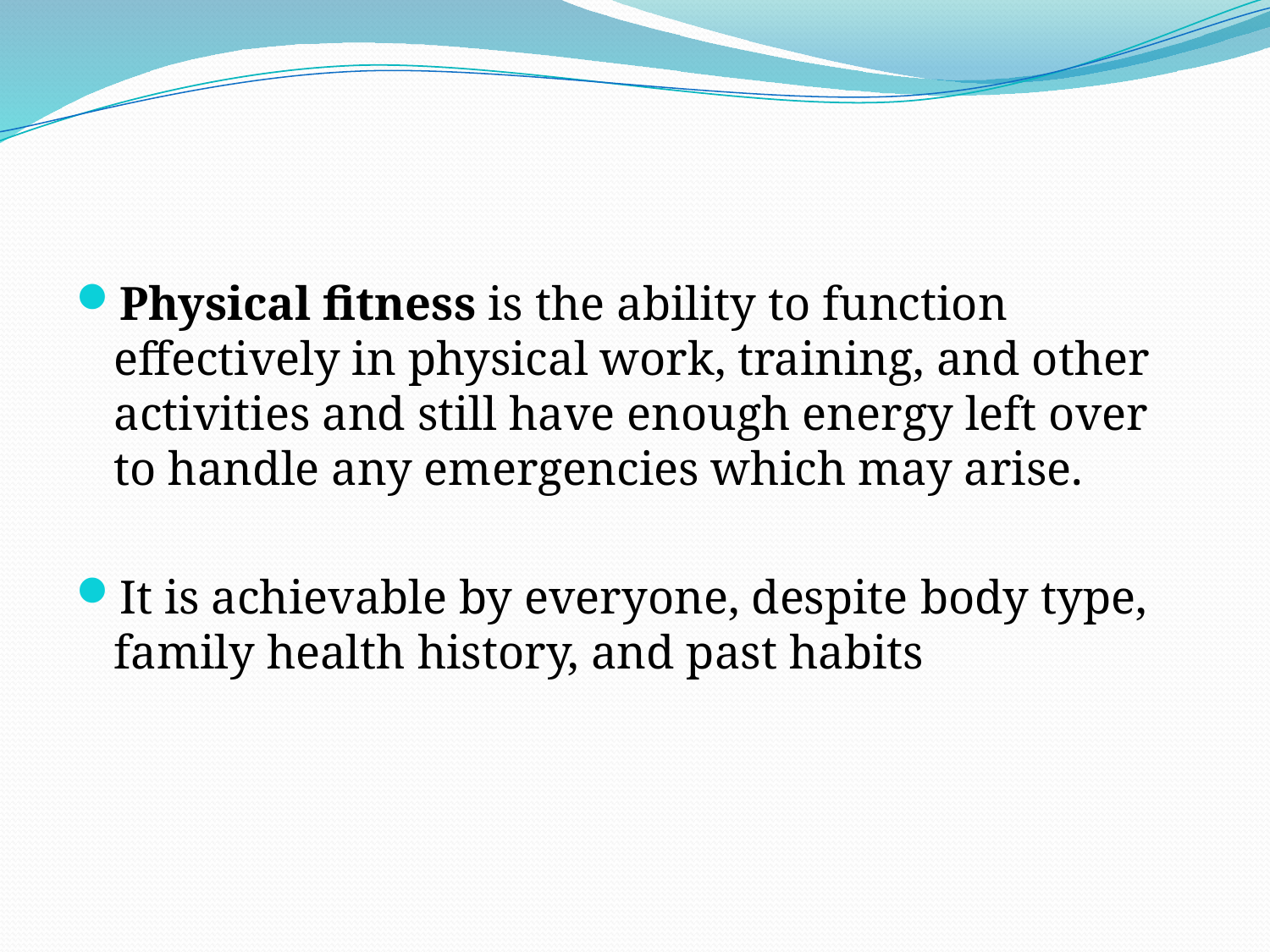

#
Physical fitness is the ability to function effectively in physical work, training, and other activities and still have enough energy left over to handle any emergencies which may arise.

It is achievable by everyone, despite body type, family health history, and past habits